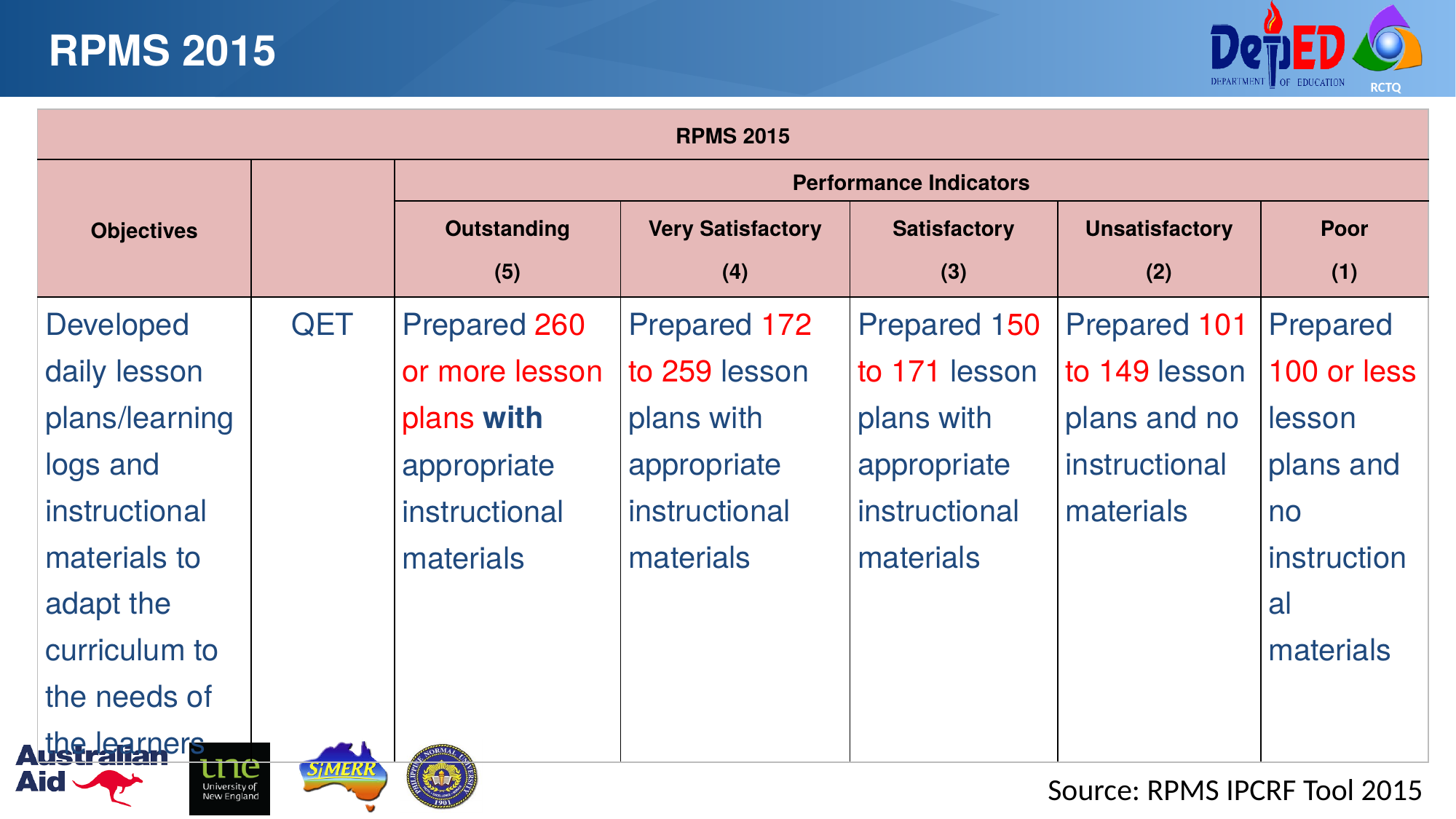

RPMS 2015
| RPMS 2015 |  |  |  |  |  |  |
| --- | --- | --- | --- | --- | --- | --- |
| Objectives |  | Performance Indicators |  |  |  |  |
|  |  | Outstanding (5) | Very Satisfactory (4) | Satisfactory (3) | Unsatisfactory (2) | Poor (1) |
| Developed daily lesson plans/learning logs and instructional materials to adapt the curriculum to the needs of the learners | QET | Prepared 260 or more lesson plans with appropriate instructional materials | Prepared 172 to 259 lesson plans with appropriate instructional materials | Prepared 150 to 171 lesson plans with appropriate instructional materials | Prepared 101 to 149 lesson plans and no instructional materials | Prepared 100 or less lesson plans and no instructional materials |
Source: RPMS IPCRF Tool 2015